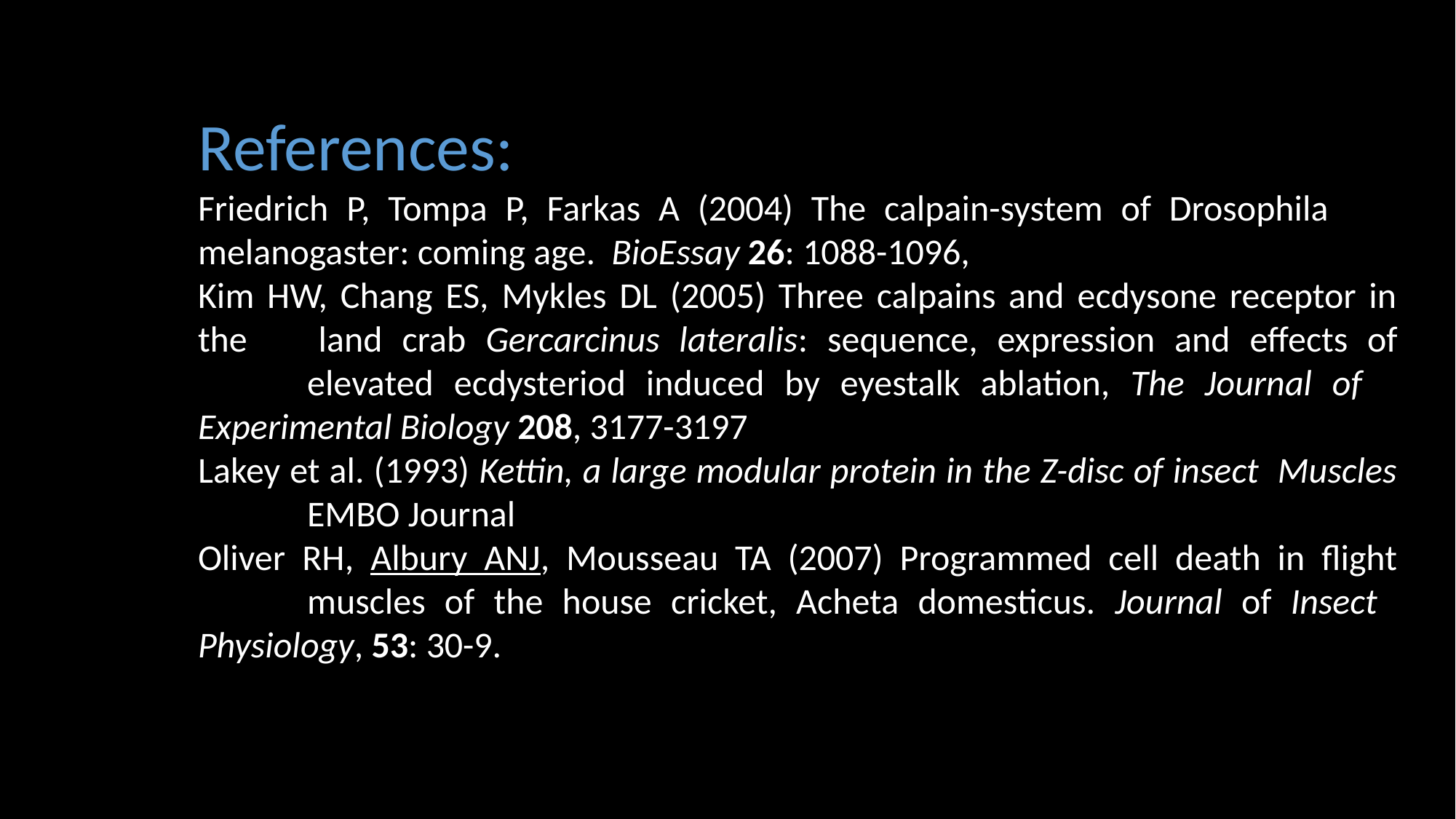

References:
Friedrich P, Tompa P, Farkas A (2004) The calpain-system of Drosophila 	melanogaster: coming age.  BioEssay 26: 1088-1096,
Kim HW, Chang ES, Mykles DL (2005) Three calpains and ecdysone receptor in the 	land crab Gercarcinus lateralis: sequence, expression and effects of 	elevated ecdysteriod induced by eyestalk ablation, The Journal of 	Experimental Biology 208, 3177-3197
Lakey et al. (1993) Kettin, a large modular protein in the Z-disc of insect  Muscles 	EMBO Journal
Oliver RH, Albury ANJ, Mousseau TA (2007) Programmed cell death in flight 	muscles of the house cricket, Acheta domesticus. Journal of Insect 	Physiology, 53: 30-9.